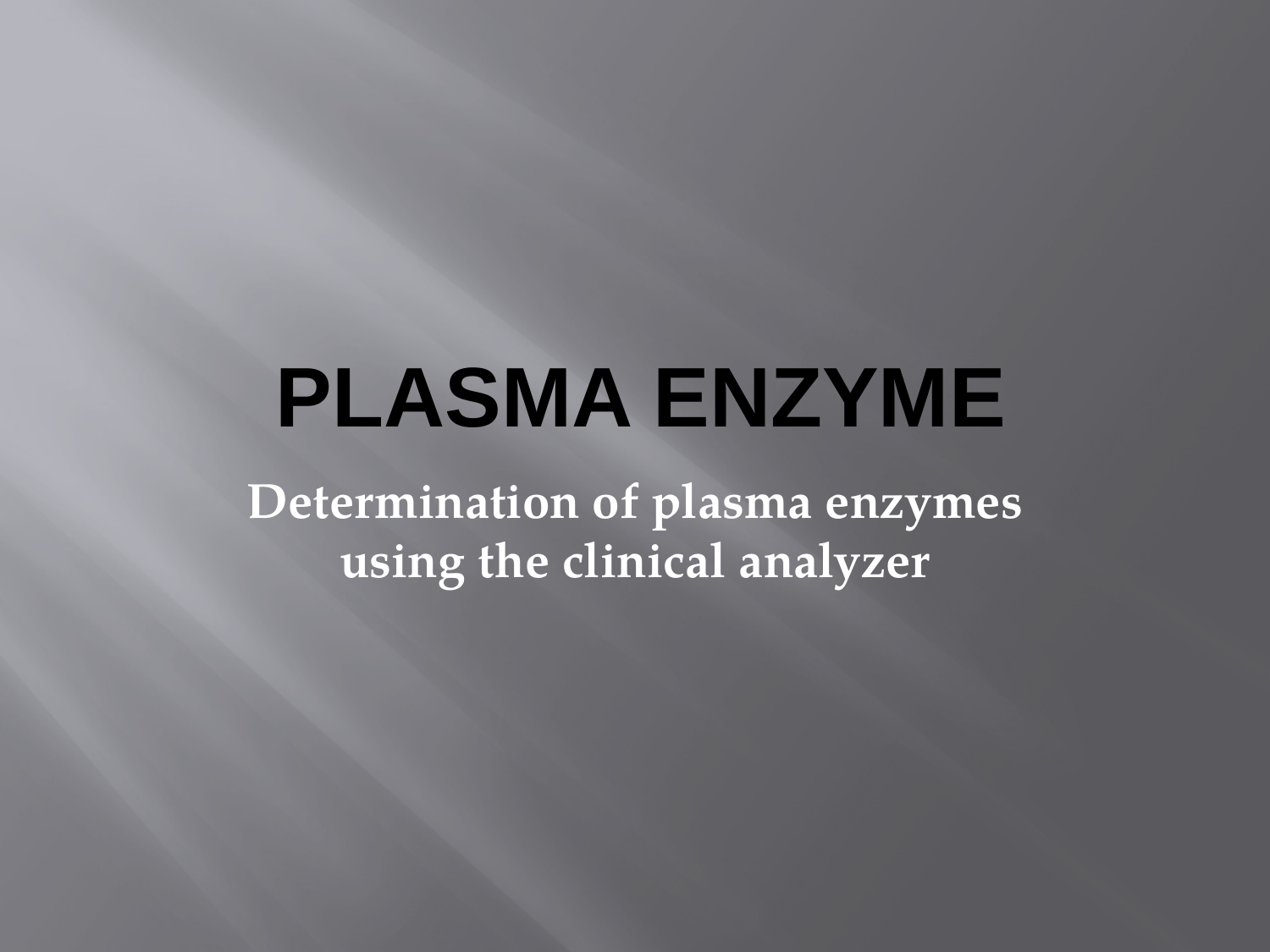

# Plasma enzyme
Determination of plasma enzymes using the clinical analyzer